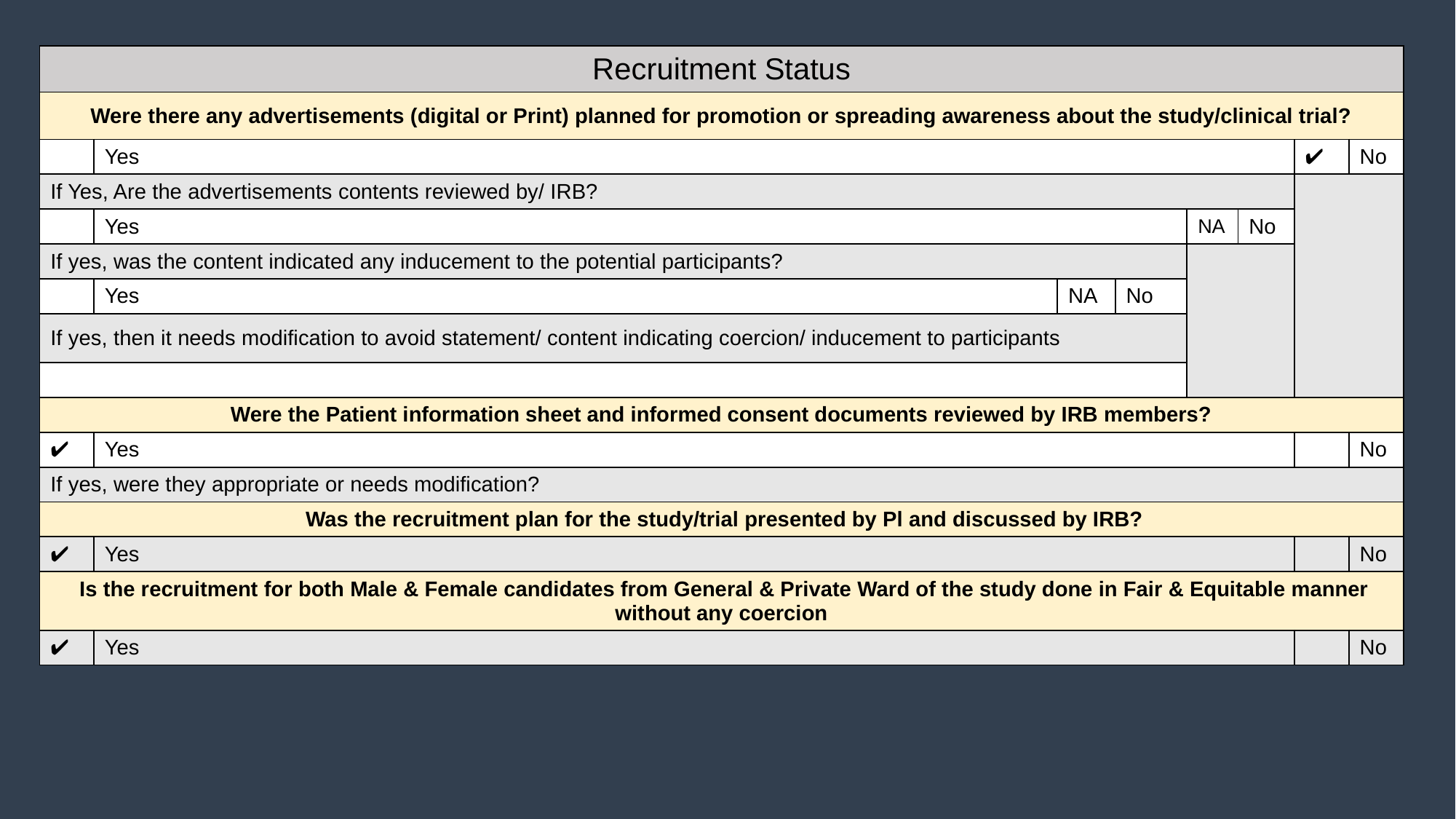

| Recruitment Status |  |  |  |  |  |  |  |
| --- | --- | --- | --- | --- | --- | --- | --- |
| Were there any advertisements (digital or Print) planned for promotion or spreading awareness about the study/clinical trial? |  |  |  |  |  |  |  |
|  | Yes |  |  |  |  | ✔ | No |
| If Yes, Are the advertisements contents reviewed by/ IRB? |  |  |  |  |  |  |  |
|  | Yes |  |  | NA | No |  |  |
| If yes, was the content indicated any inducement to the potential participants? |  |  |  |  |  |  |  |
|  | Yes | NA | No |  |  |  |  |
| If yes, then it needs modification to avoid statement/ content indicating coercion/ inducement to participants |  |  |  |  |  |  |  |
|  |  |  |  |  |  |  |  |
| Were the Patient information sheet and informed consent documents reviewed by IRB members? |  |  |  |  |  |  |  |
| ✔ | Yes |  |  |  |  |  | No |
| If yes, were they appropriate or needs modification? |  |  |  |  |  |  |  |
| Was the recruitment plan for the study/trial presented by Pl and discussed by IRB? |  |  |  |  |  |  |  |
| ✔ | Yes |  |  |  |  |  | No |
| Is the recruitment for both Male & Female candidates from General & Private Ward of the study done in Fair & Equitable manner without any coercion |  |  |  |  |  |  |  |
| ✔ | Yes |  |  |  |  |  | No |